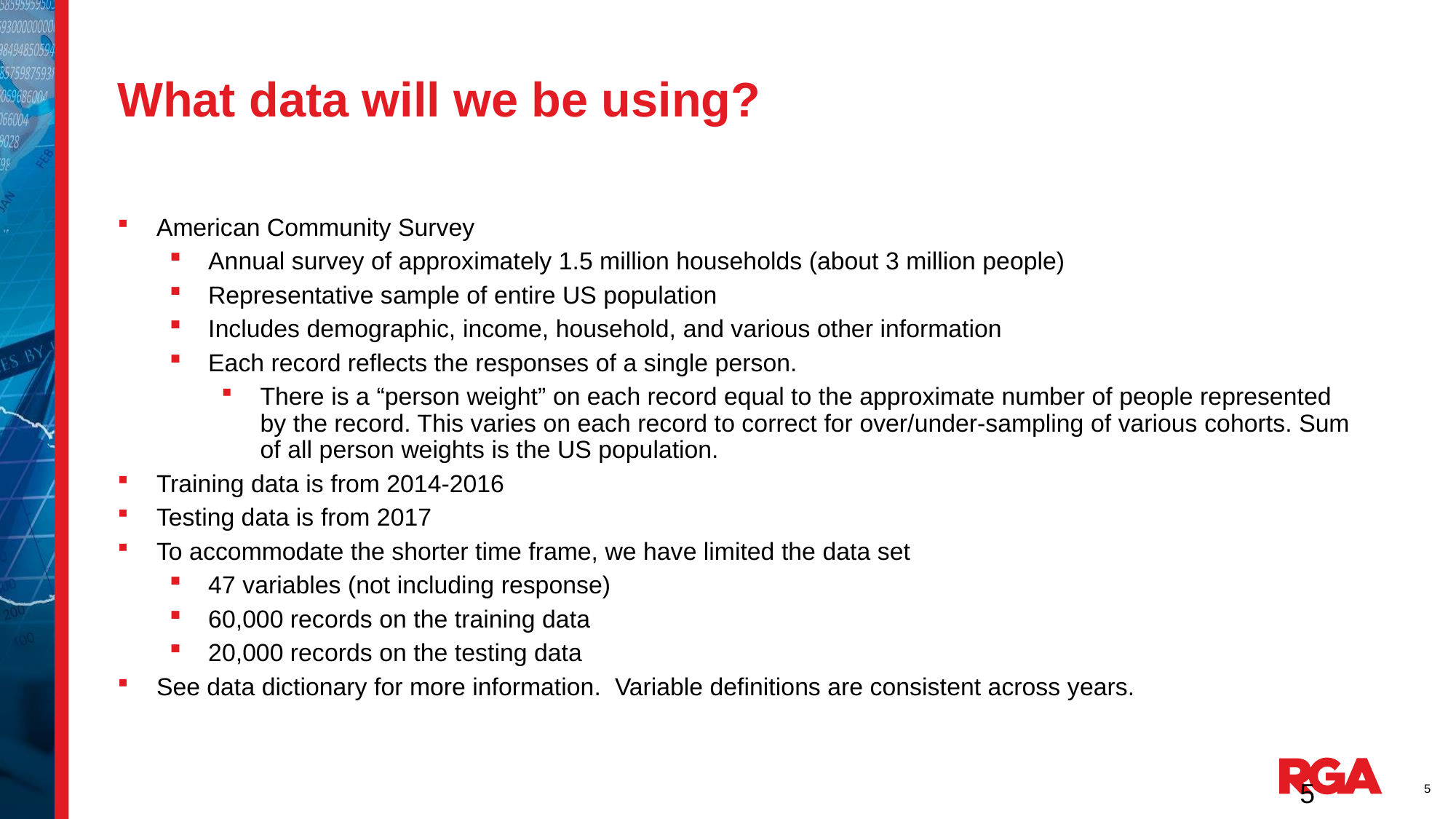

# What data will we be using?
American Community Survey
Annual survey of approximately 1.5 million households (about 3 million people)
Representative sample of entire US population
Includes demographic, income, household, and various other information
Each record reflects the responses of a single person.
There is a “person weight” on each record equal to the approximate number of people represented by the record. This varies on each record to correct for over/under-sampling of various cohorts. Sum of all person weights is the US population.
Training data is from 2014-2016
Testing data is from 2017
To accommodate the shorter time frame, we have limited the data set
47 variables (not including response)
60,000 records on the training data
20,000 records on the testing data
See data dictionary for more information.  Variable definitions are consistent across years.

5